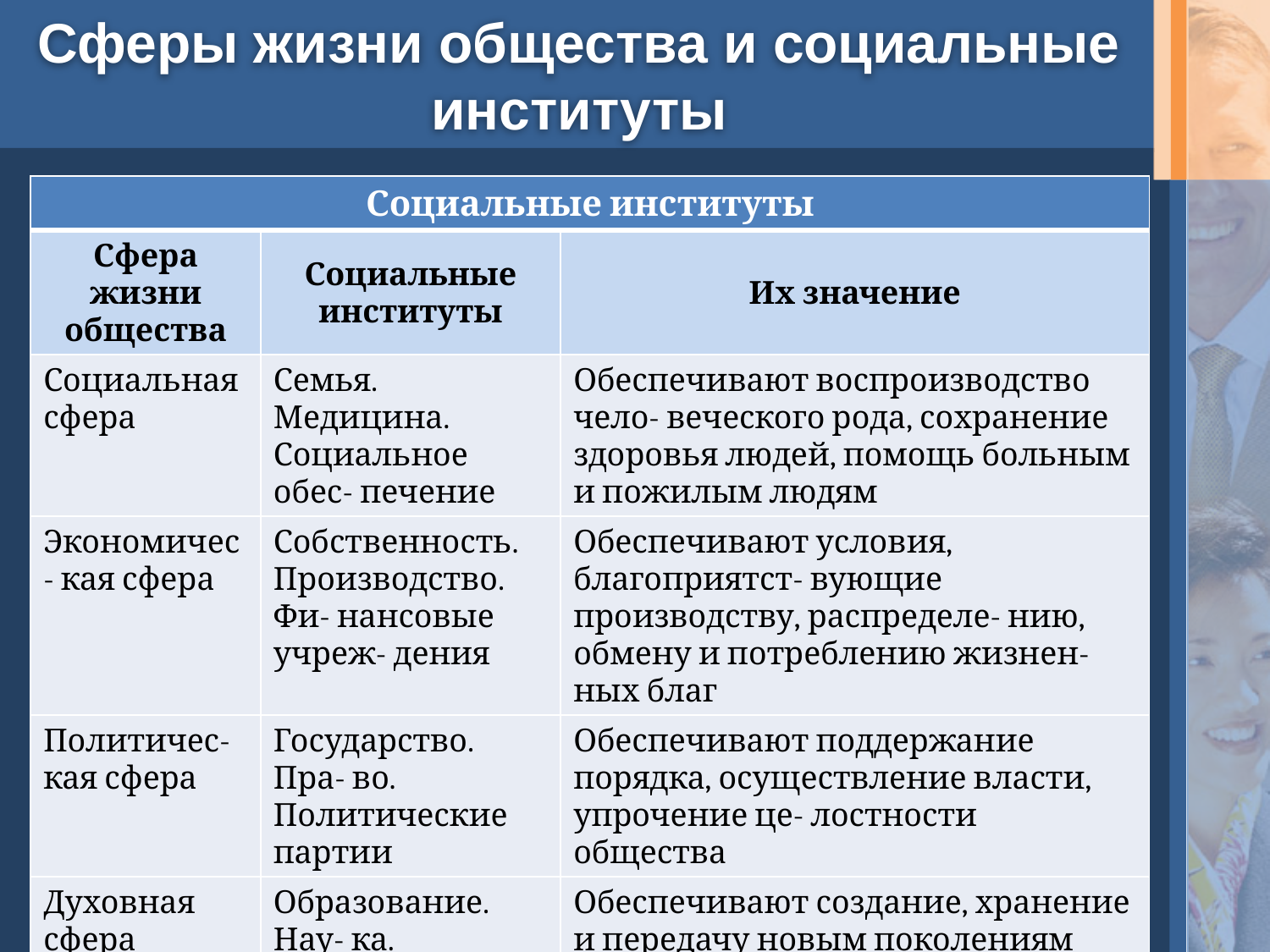

# Сферы жизни общества и социальные институты
| Социальные институты |  |  |
| --- | --- | --- |
| Сфера жизни общества | Социальные институты | Их значение |
| Социальная сфера | Семья. Медицина. Социальное обес- печение | Обеспечивают воспроизводство чело- веческого рода, сохранение здоровья людей, помощь больным и пожилым людям |
| Экономичес- кая сфера | Собственность. Производство. Фи- нансовые учреж- дения | Обеспечивают условия, благоприятст- вующие производству, распределе- нию, обмену и потреблению жизнен- ных благ |
| Политичес- кая сфера | Государство. Пра- во. Политические партии | Обеспечивают поддержание порядка, осуществление власти, упрочение це- лостности общества |
| Духовная сфера | Образование. Нау- ка. Искусство. Ре- лигия | Обеспечивают создание, хранение и передачу новым поколениям ценнос- тей культуры, социализацию подрас- тающих поколений |